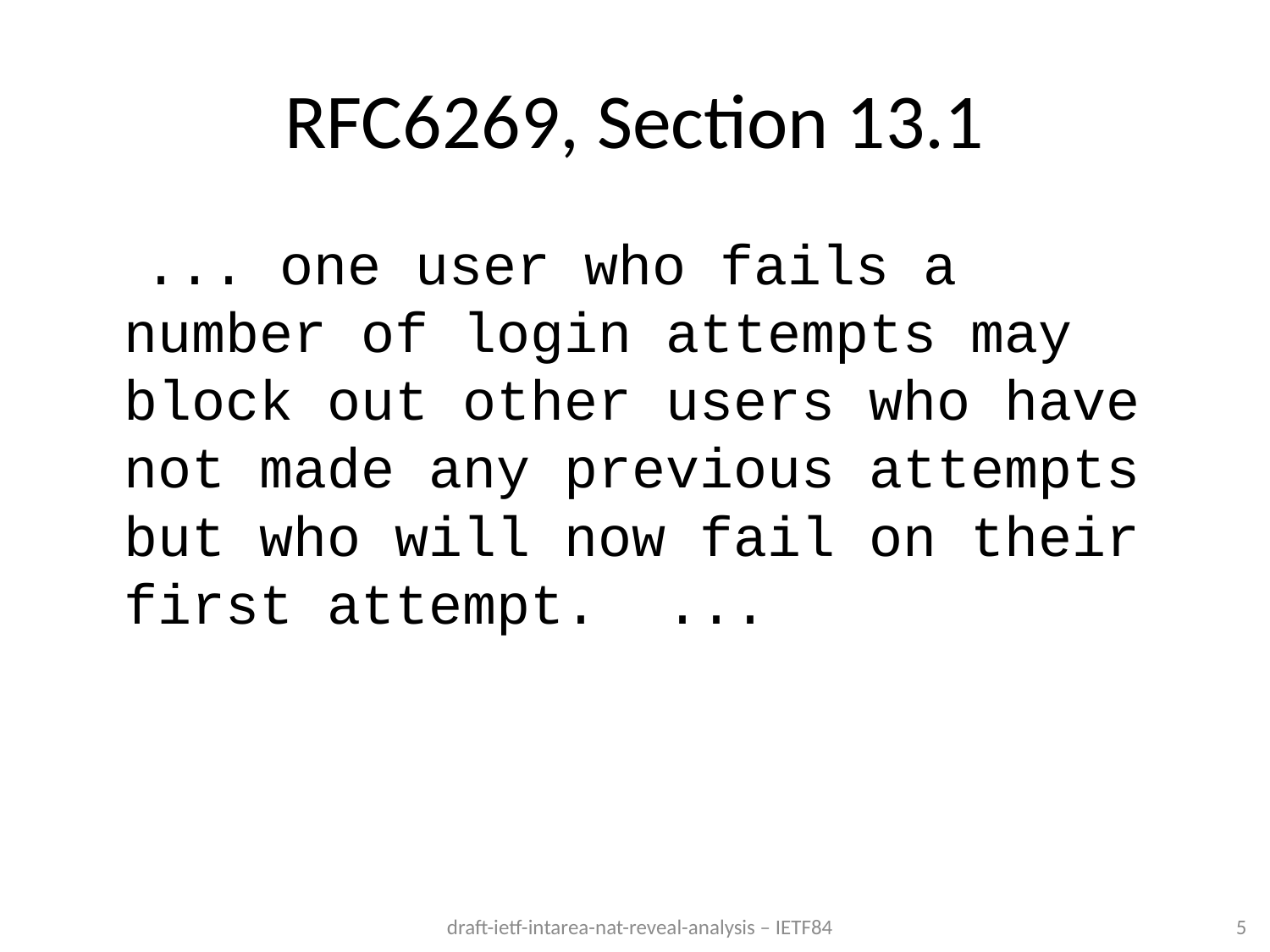

# RFC6269, Section 13.1
  ... one user who fails a number of login attempts may block out other users who have not made any previous attempts but who will now fail on their first attempt.  ...
5